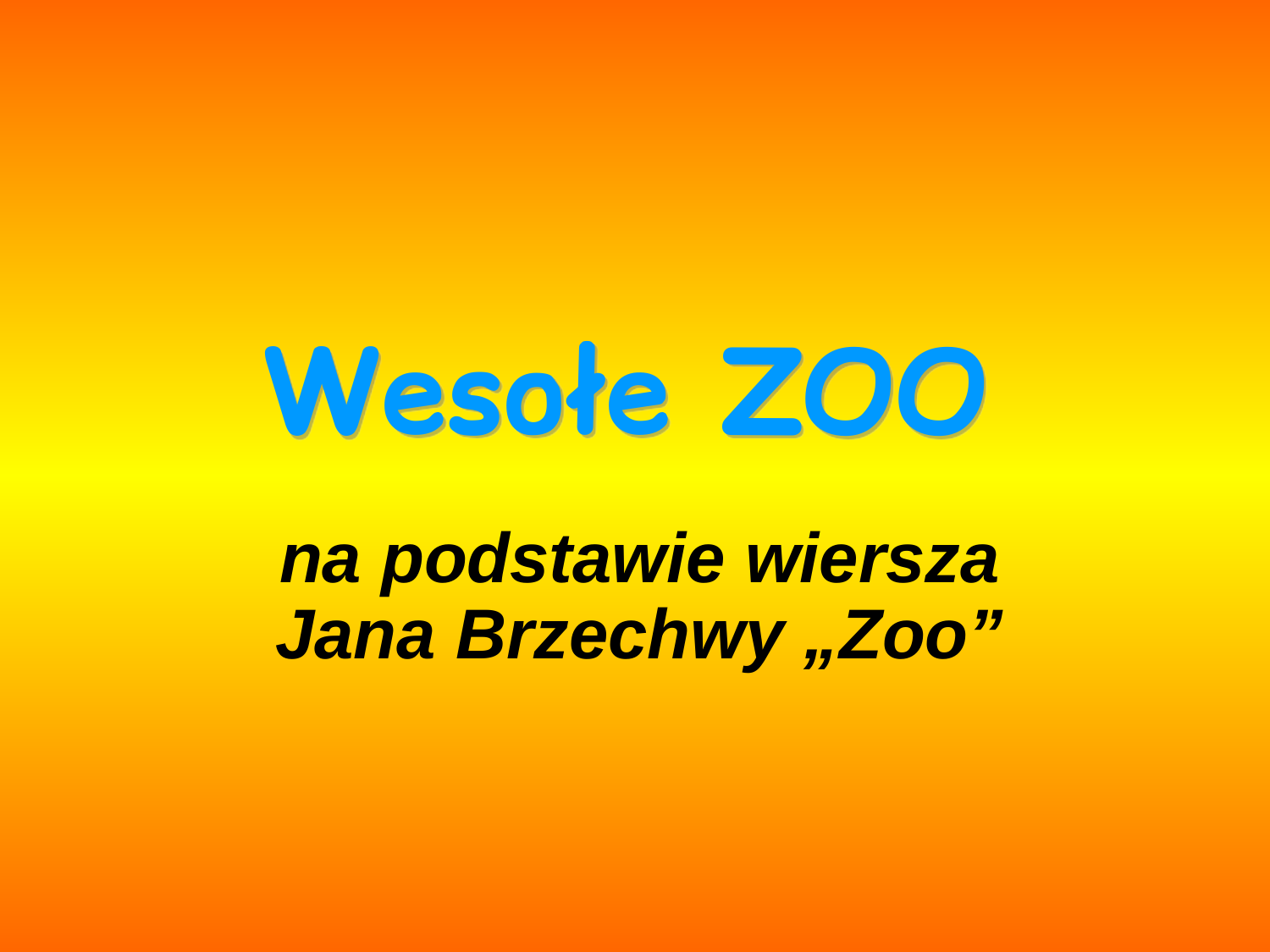

# Wesołe ZOO
na podstawie wiersza Jana Brzechwy „Zoo”